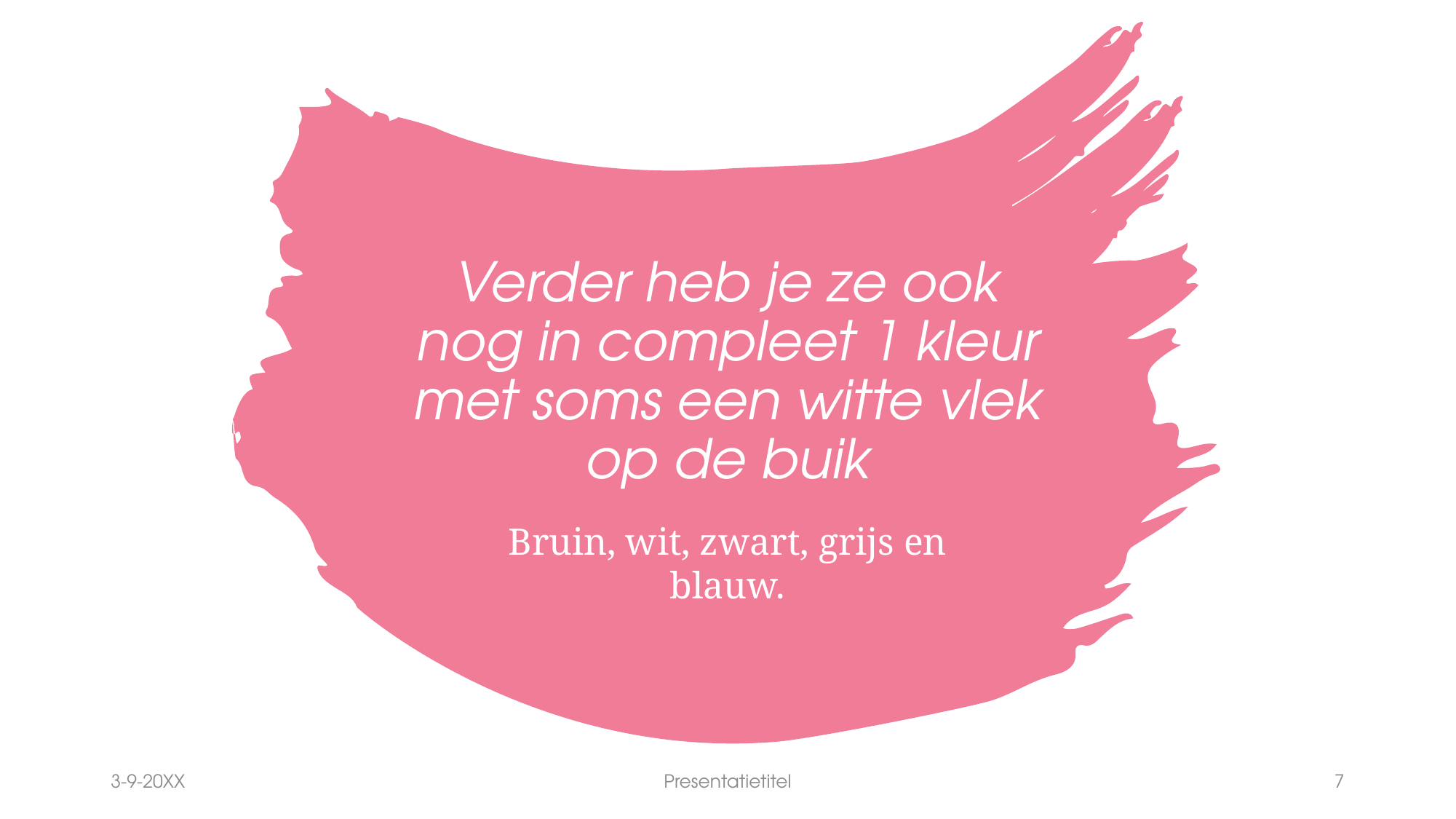

# Verder heb je ze ook nog in compleet 1 kleur met soms een witte vlek op de buik
Bruin, wit, zwart, grijs en blauw.
3-9-20XX
Presentatietitel
7